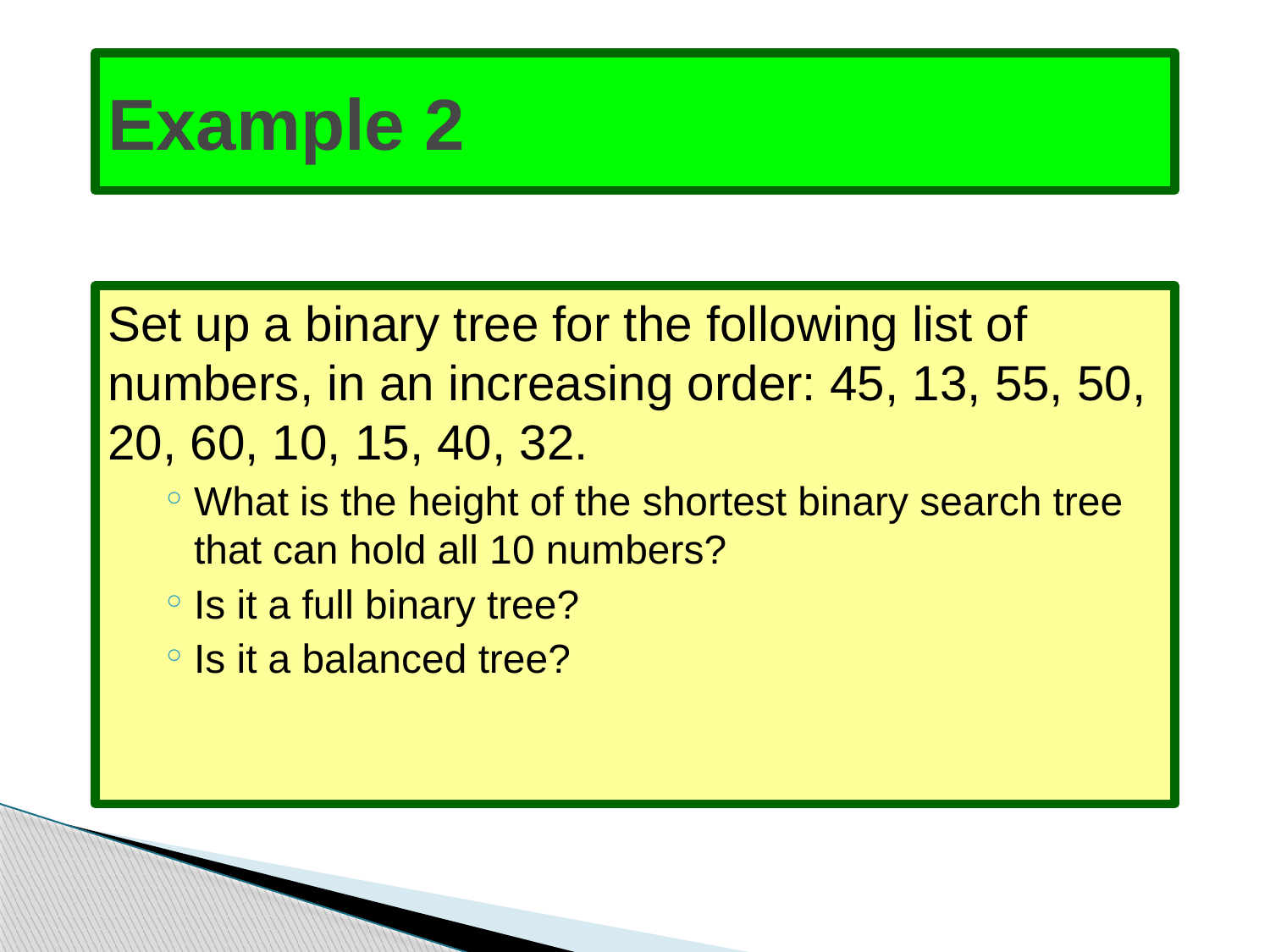

# Example 2
Set up a binary tree for the following list of numbers, in an increasing order: 45, 13, 55, 50, 20, 60, 10, 15, 40, 32.
What is the height of the shortest binary search tree that can hold all 10 numbers?
Is it a full binary tree?
Is it a balanced tree?